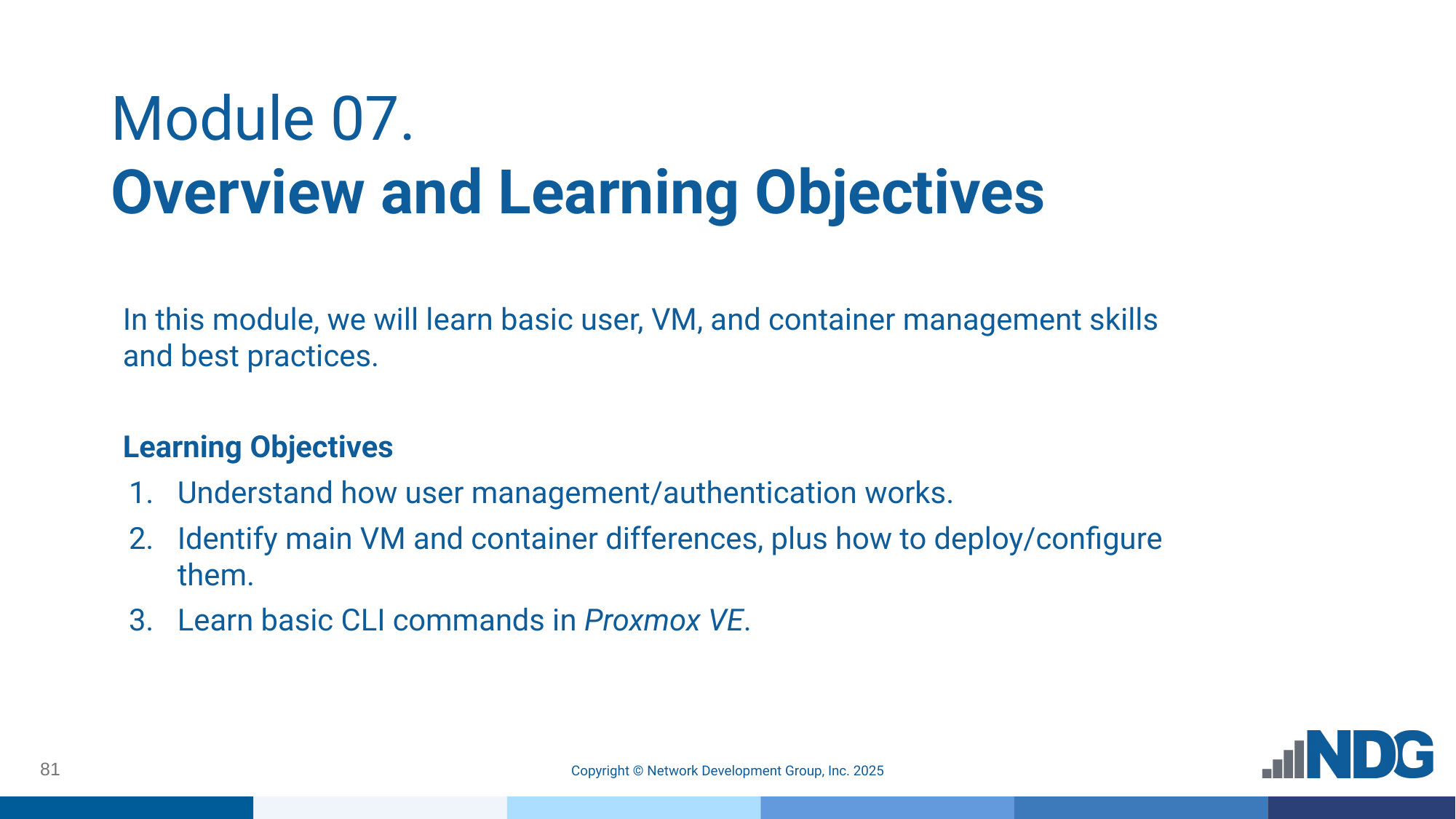

# Module 07.
Overview and Learning Objectives
In this module, we will learn basic user, VM, and container management skills and best practices.

Learning Objectives
Understand how user management/authentication works.
Identify main VM and container differences, plus how to deploy/configure them.
Learn basic CLI commands in Proxmox VE.